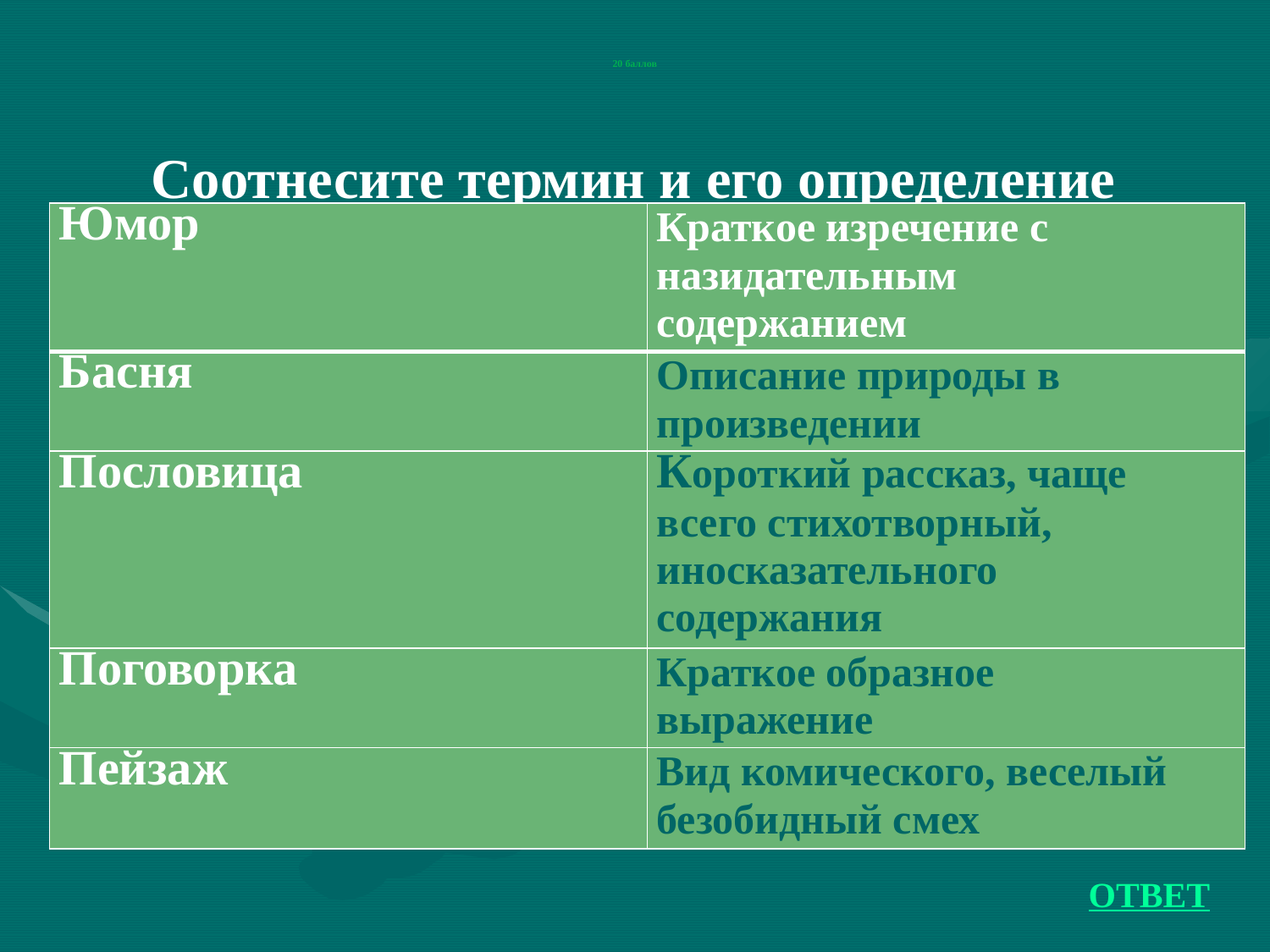

# 20 баллов
       Соотнесите термин и его определение

| Юмор | Краткое изречение с назидательным содержанием |
| --- | --- |
| Басня | Описание природы в произведении |
| Пословица | Короткий рассказ, чаще всего стихотворный, иносказательного содержания |
| Поговорка | Краткое образное выражение |
| Пейзаж | Вид комического, веселый безобидный смех |
ОТВЕТ